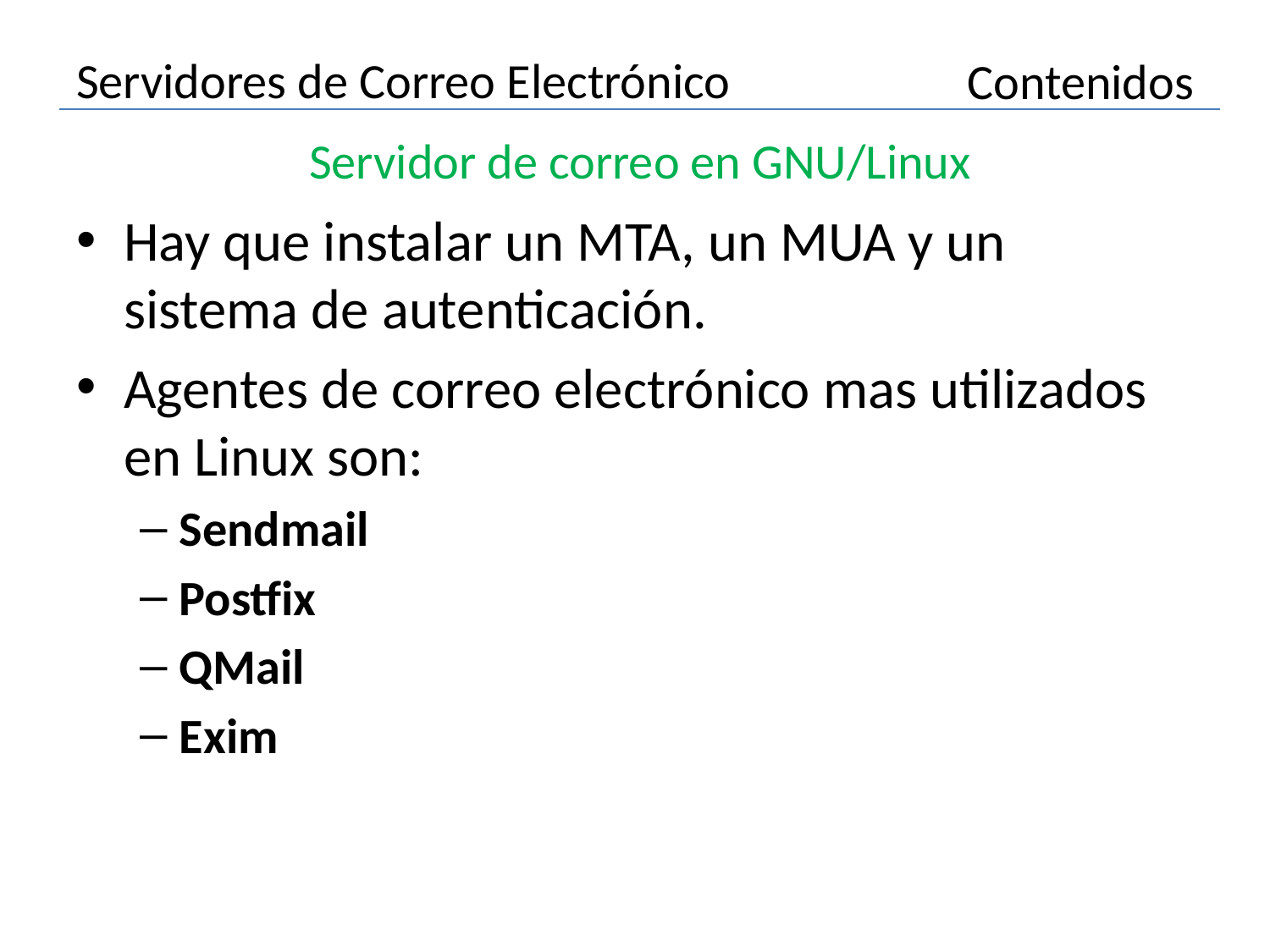

# Servidores de Correo Electrónico
Contenidos
Servidor de correo en GNU/Linux
Hay que instalar un MTA, un MUA y un sistema de autenticación.
Agentes de correo electrónico mas utilizados en Linux son:
Sendmail
Postfix
QMail
Exim